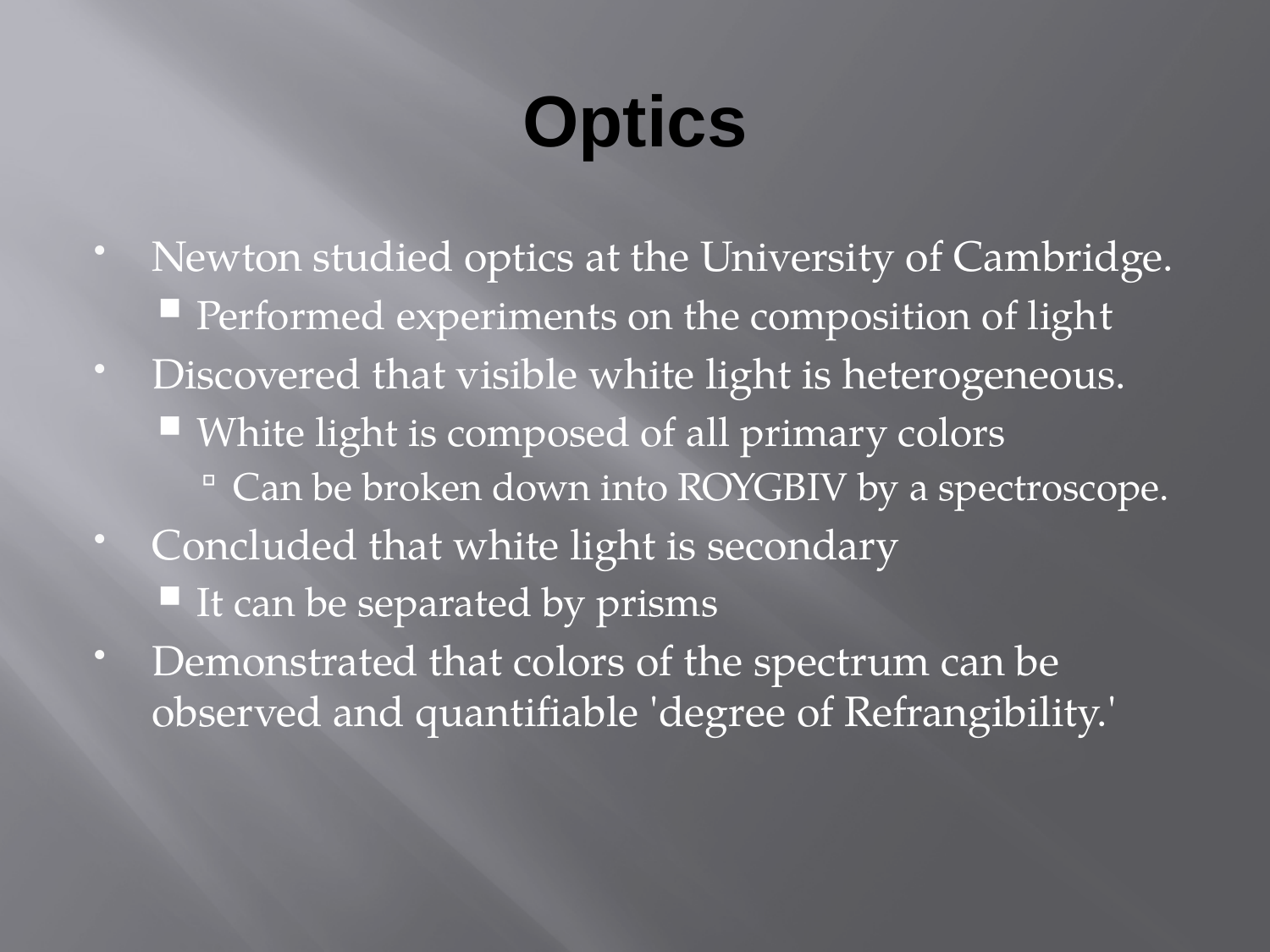

# Optics
Newton studied optics at the University of Cambridge.
Performed experiments on the composition of light
Discovered that visible white light is heterogeneous.
White light is composed of all primary colors
Can be broken down into ROYGBIV by a spectroscope.
Concluded that white light is secondary
It can be separated by prisms
Demonstrated that colors of the spectrum can be observed and quantifiable 'degree of Refrangibility.'